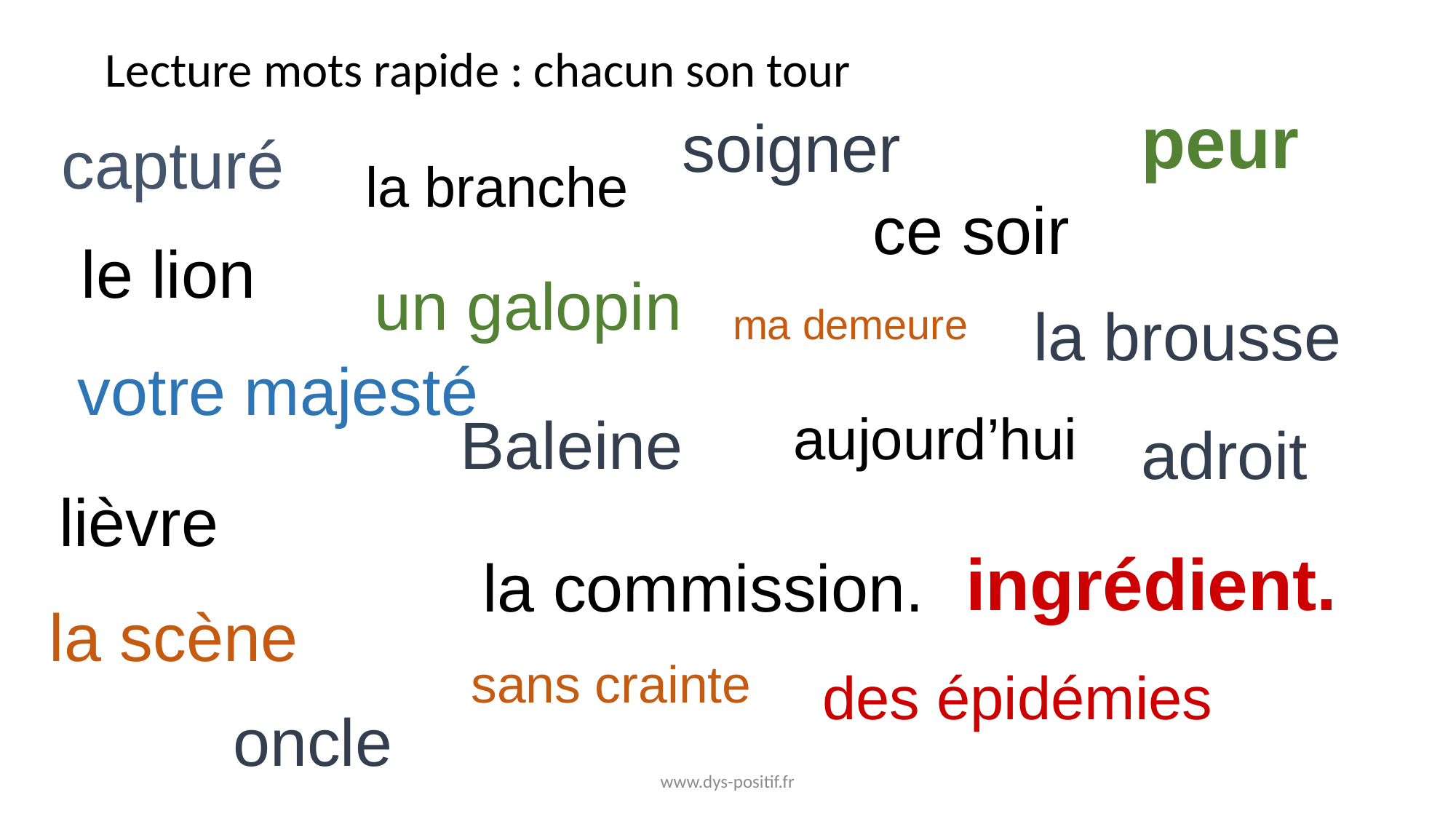

# Lecture mots rapide : chacun son tour
peur
soigner
capturé
la branche
ce soir
le lion
un galopin
ma demeure
la brousse
votre majesté
aujourd’hui
Baleine
adroit
lièvre
ingrédient.
la commission.
la scène
sans crainte
des épidémies
oncle
www.dys-positif.fr